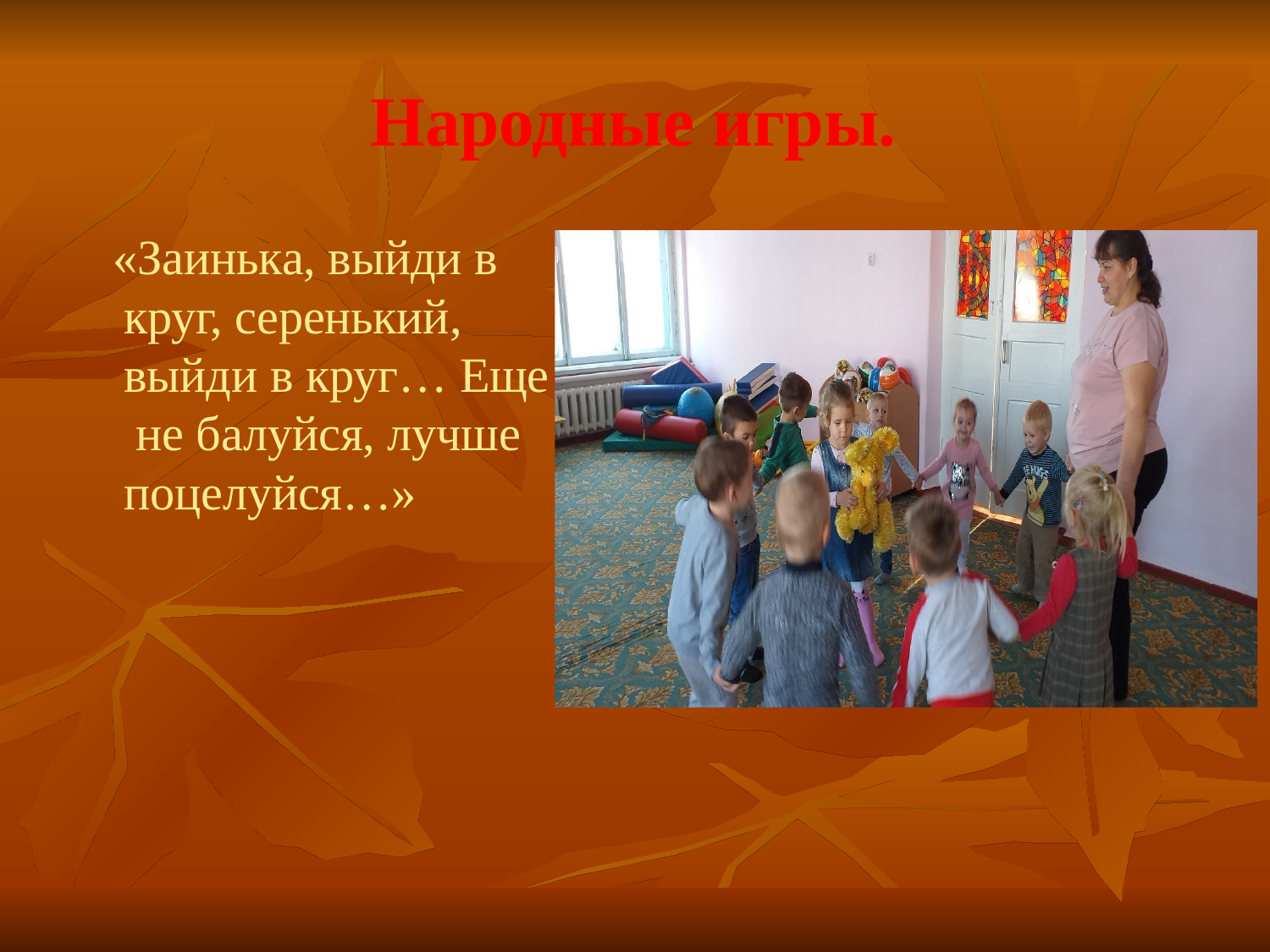

# Народные игры.
«Заинька, выйди в  круг, серенький,  выйди в круг… Еще  не балуйся, лучше  поцелуйся…»